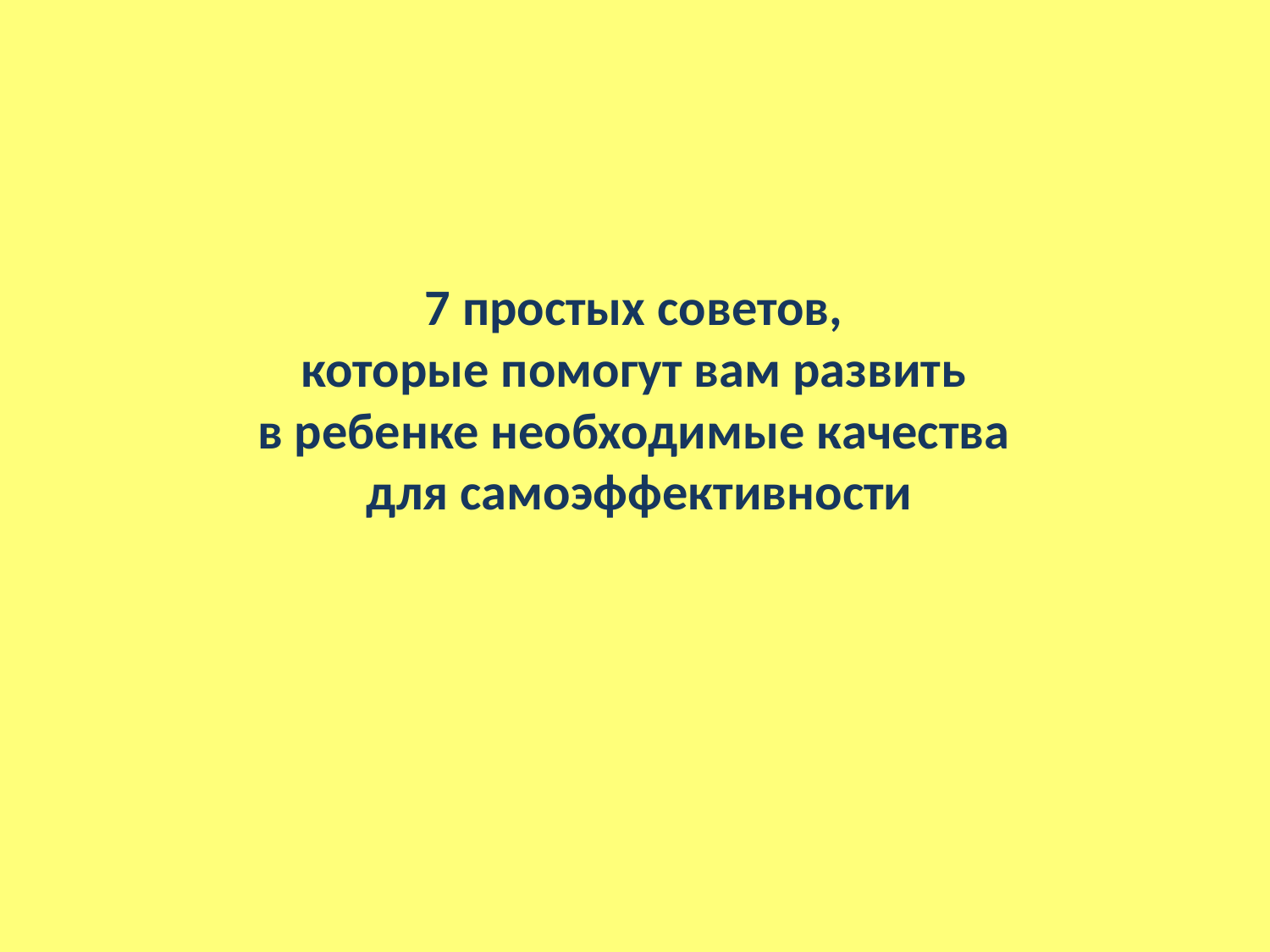

# 7 простых советов, которые помогут вам развить в ребенке необходимые качества для самоэффективности